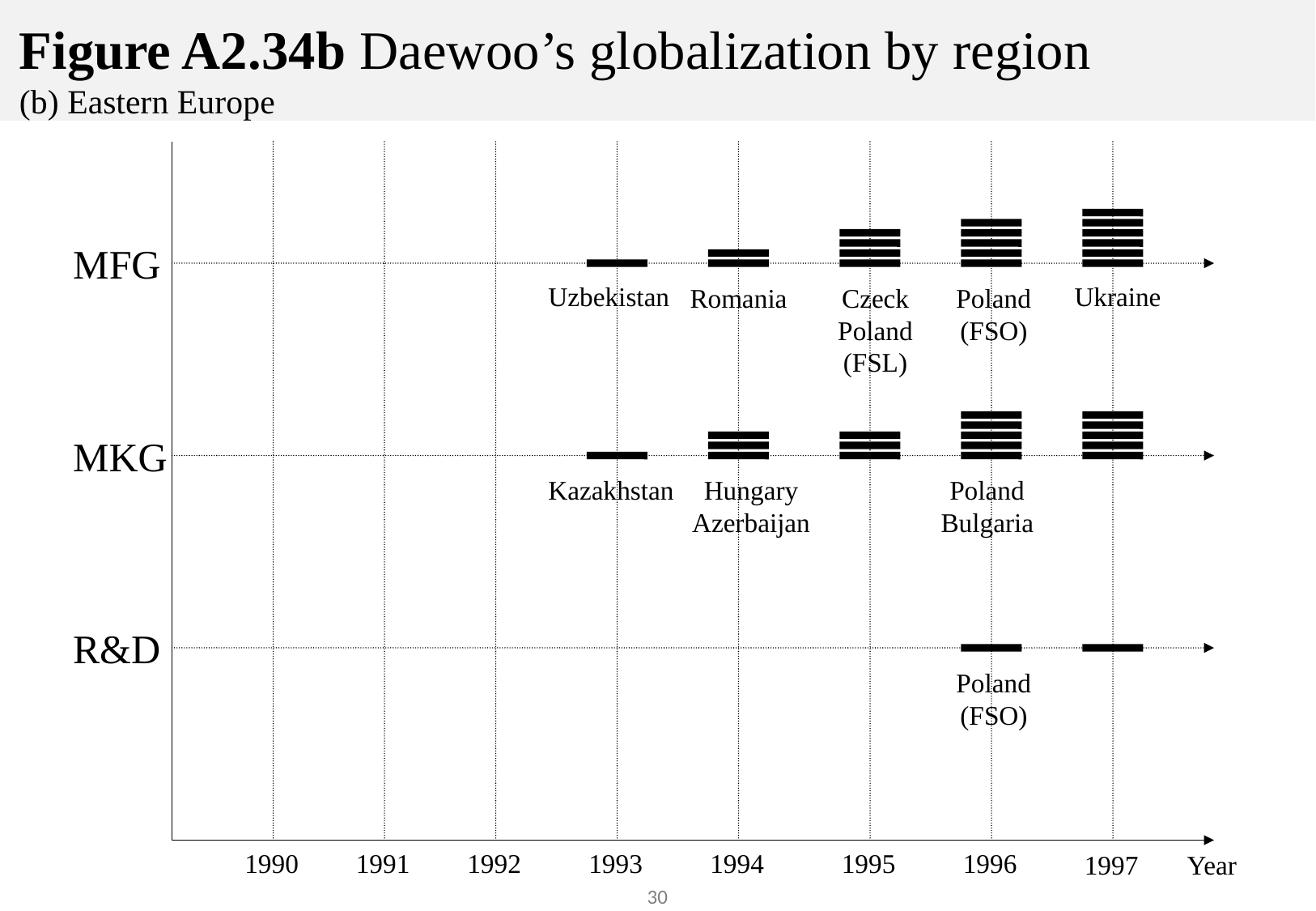

# Figure A2.34b Daewoo’s globalization by region (b) Eastern Europe

MFG

Uzbekistan
Ukraine
Romania
Czeck
Poland
(FSL)
Poland
(FSO)

MKG

Kazakhstan
Hungary
Azerbaijan
Poland
Bulgaria
R&D

Poland
(FSO)
1990
1991
1992
1993
1994
1995
1996
1997
Year